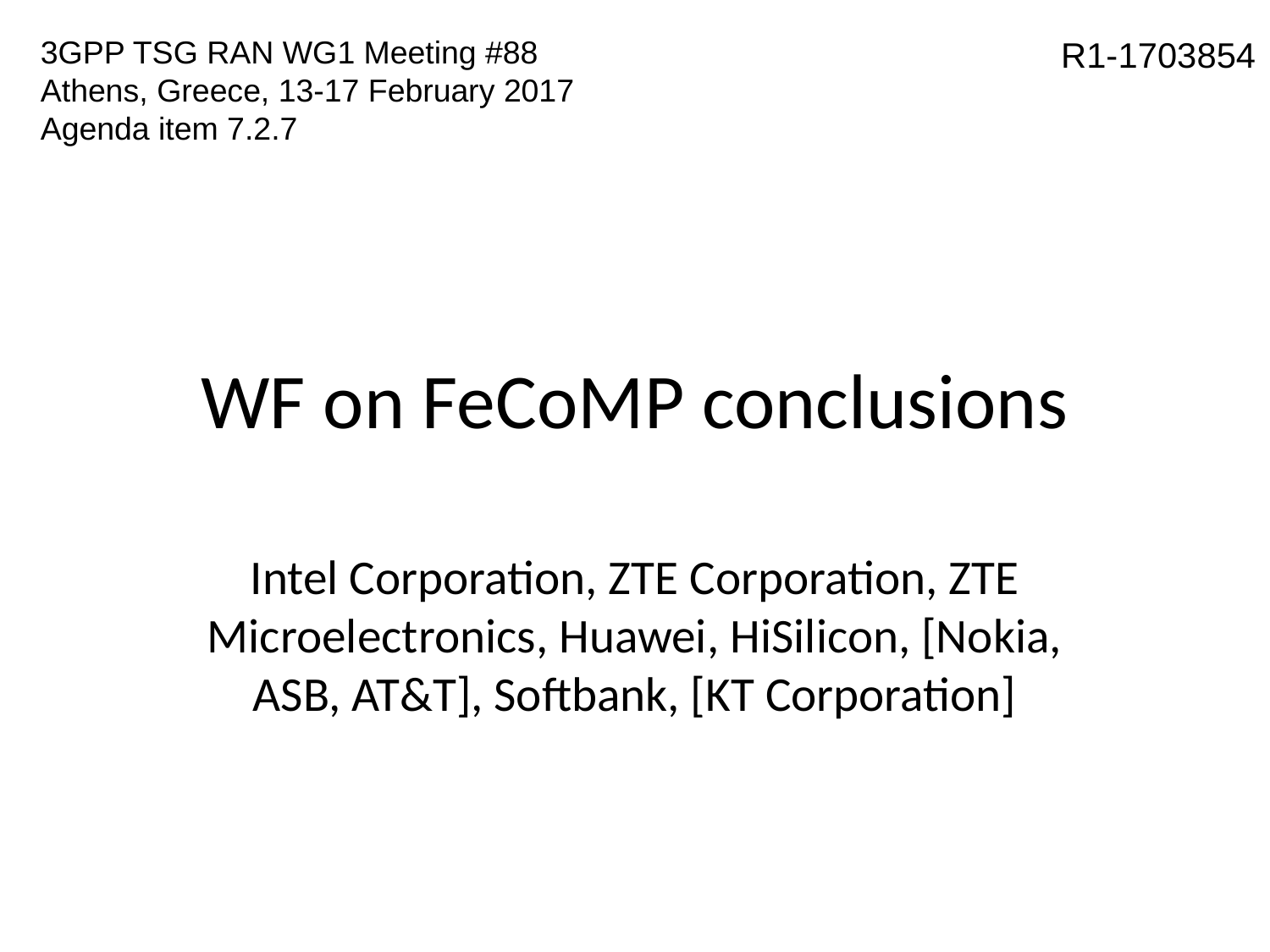

3GPP TSG RAN WG1 Meeting #88
Athens, Greece, 13-17 February 2017
Agenda item 7.2.7
R1-1703854
# WF on FeCoMP conclusions
Intel Corporation, ZTE Corporation, ZTE Microelectronics, Huawei, HiSilicon, [Nokia, ASB, AT&T], Softbank, [KT Corporation]